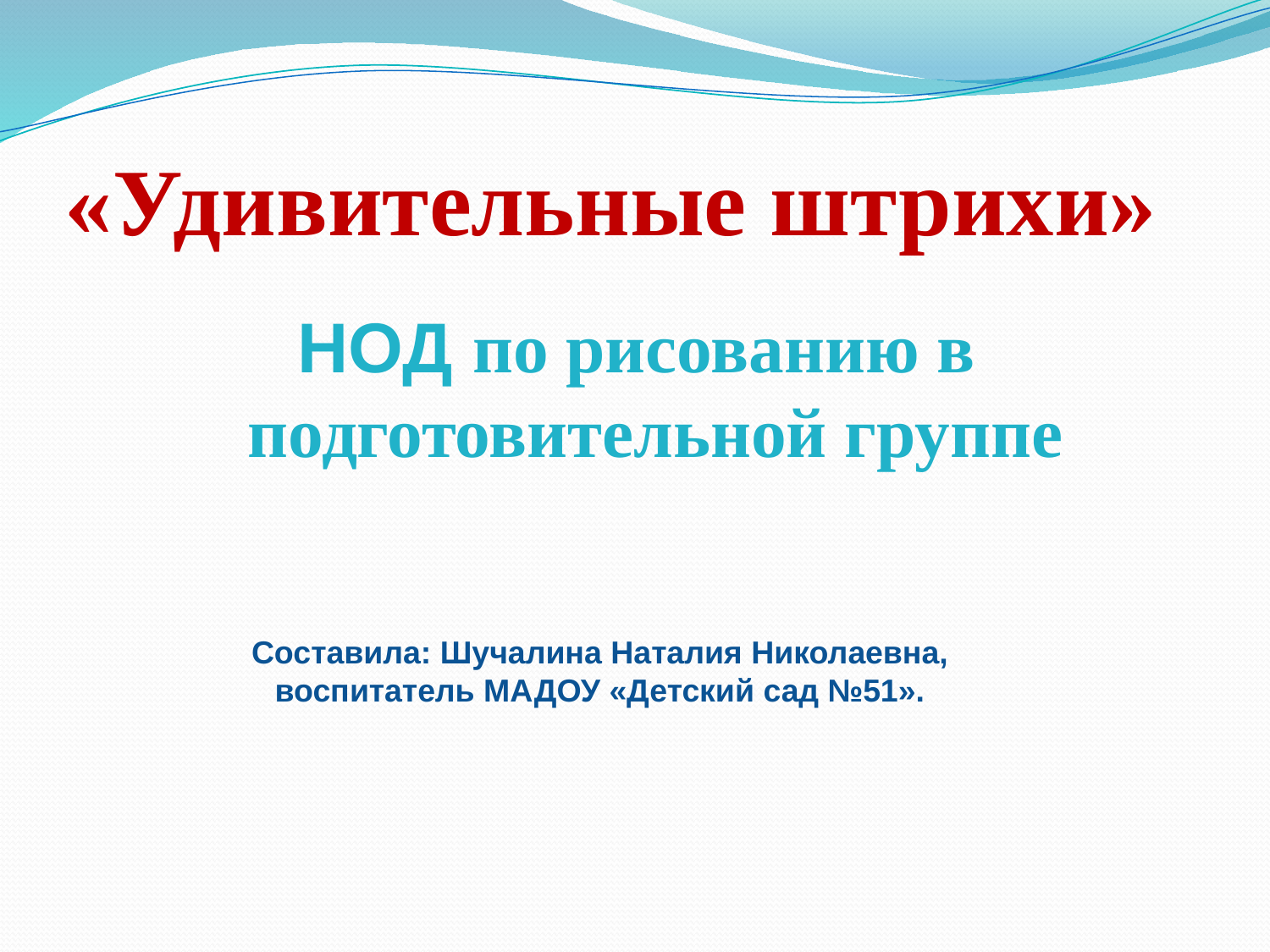

# «Удивительные штрихи»
НОД по рисованию в подготовительной группе
Составила: Шучалина Наталия Николаевна, воспитатель МАДОУ «Детский сад №51».